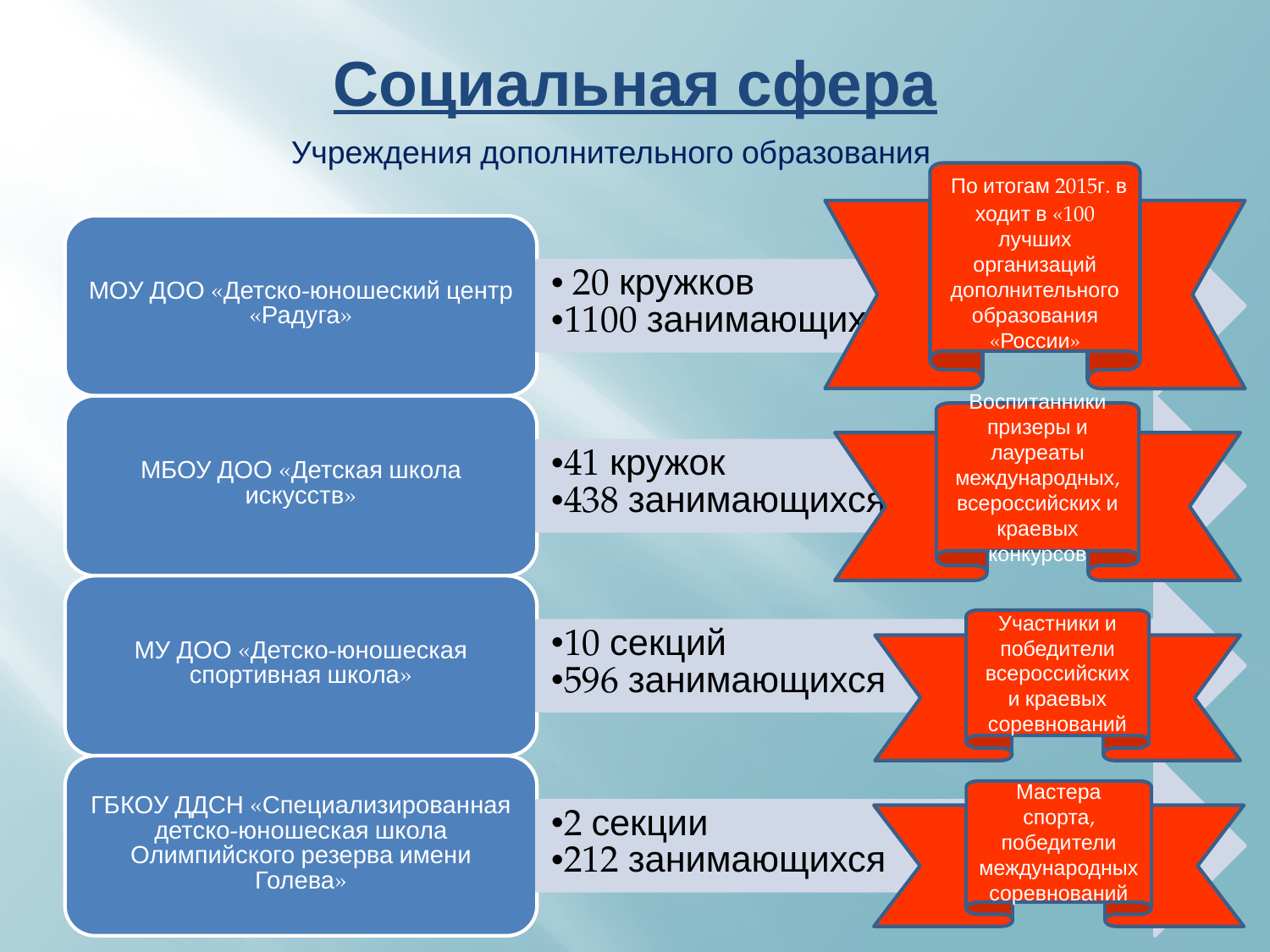

Социальная сфера
Учреждения дополнительного образования
 По итогам 2015г. в ходит в «100 лучших организаций дополнительного образования «России»
 20 кружков
1100 занимающихся
МБОУ ДОО «Детская школа искусств»
41 кружок
438 занимающихся
МУ ДОО «Детско-юношеская спортивная школа»
ГБКОУ ДДСН «Специализированная детско-юношеская школа Олимпийского резерва имени Голева»
МОУ ДОО «Детско-юношеский центр «Радуга»
10 секций
596 занимающихся
2 секции
212 занимающихся
Воспитанники призеры и лауреаты международных, всероссийских и краевых конкурсов
Участники и победители всероссийских и краевых соревнований
Мастера спорта, победители международных соревнований